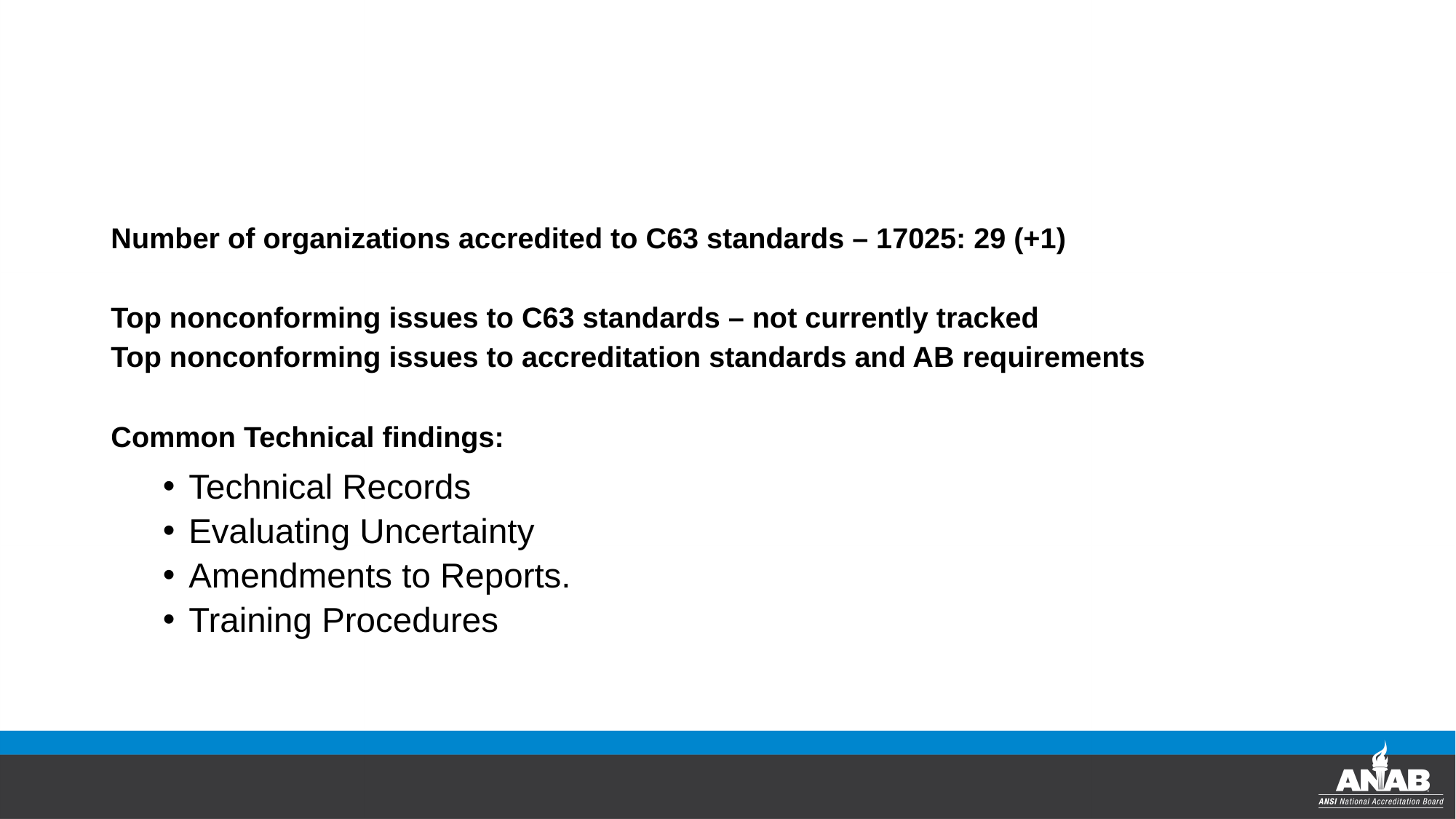

#
Number of organizations accredited to C63 standards – 17025: 29 (+1)

Top nonconforming issues to C63 standards – not currently tracked
Top nonconforming issues to accreditation standards and AB requirements

Common Technical findings:
Technical Records
Evaluating Uncertainty
Amendments to Reports.
Training Procedures